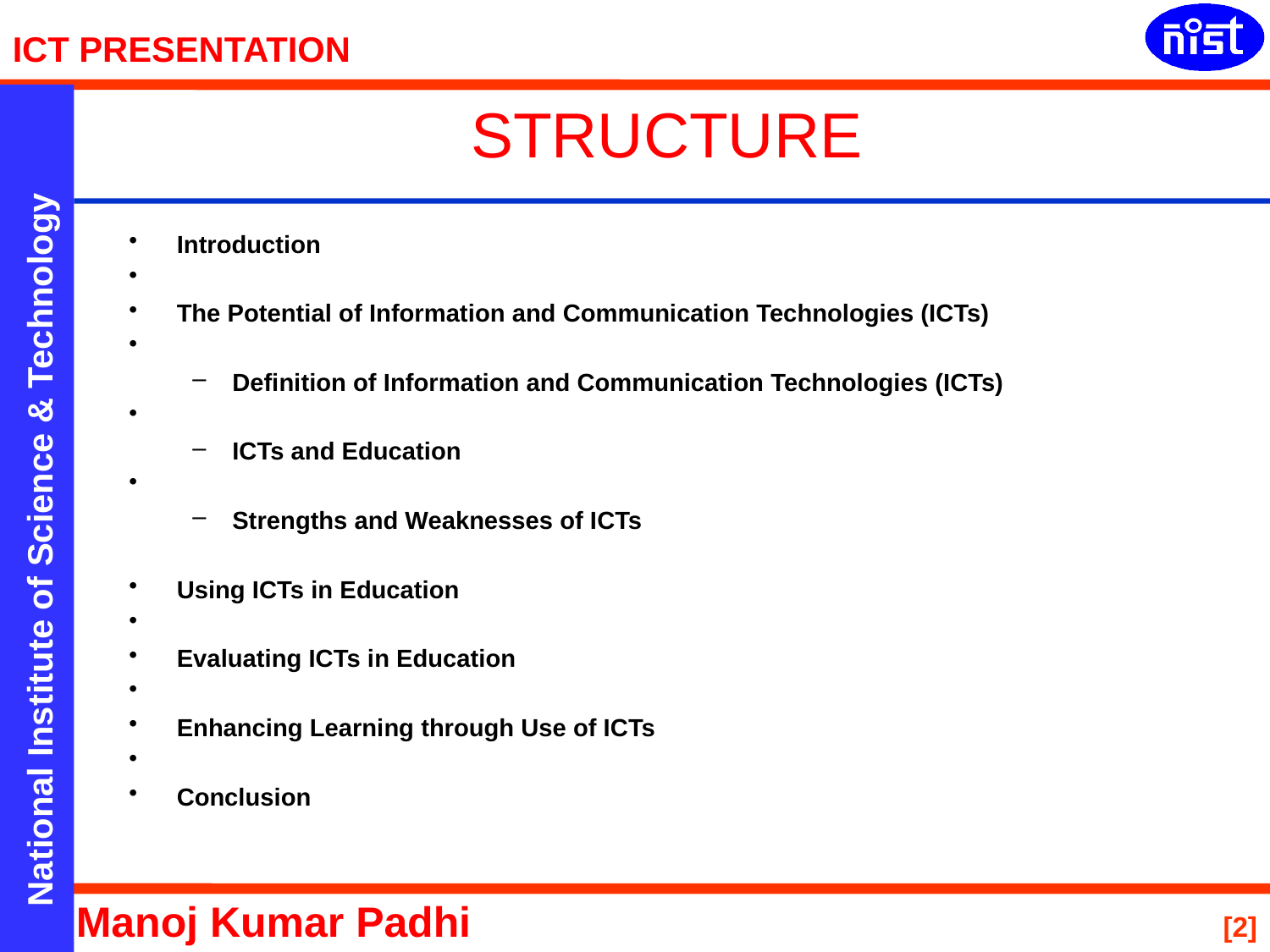

STRUCTURE

Introduction

The Potential of Information and Communication Technologies (ICTs)

Definition of Information and Communication Technologies (ICTs)

ICTs and Education

Strengths and Weaknesses of ICTs

Using ICTs in Education

Evaluating ICTs in Education

Enhancing Learning through Use of ICTs

Conclusion